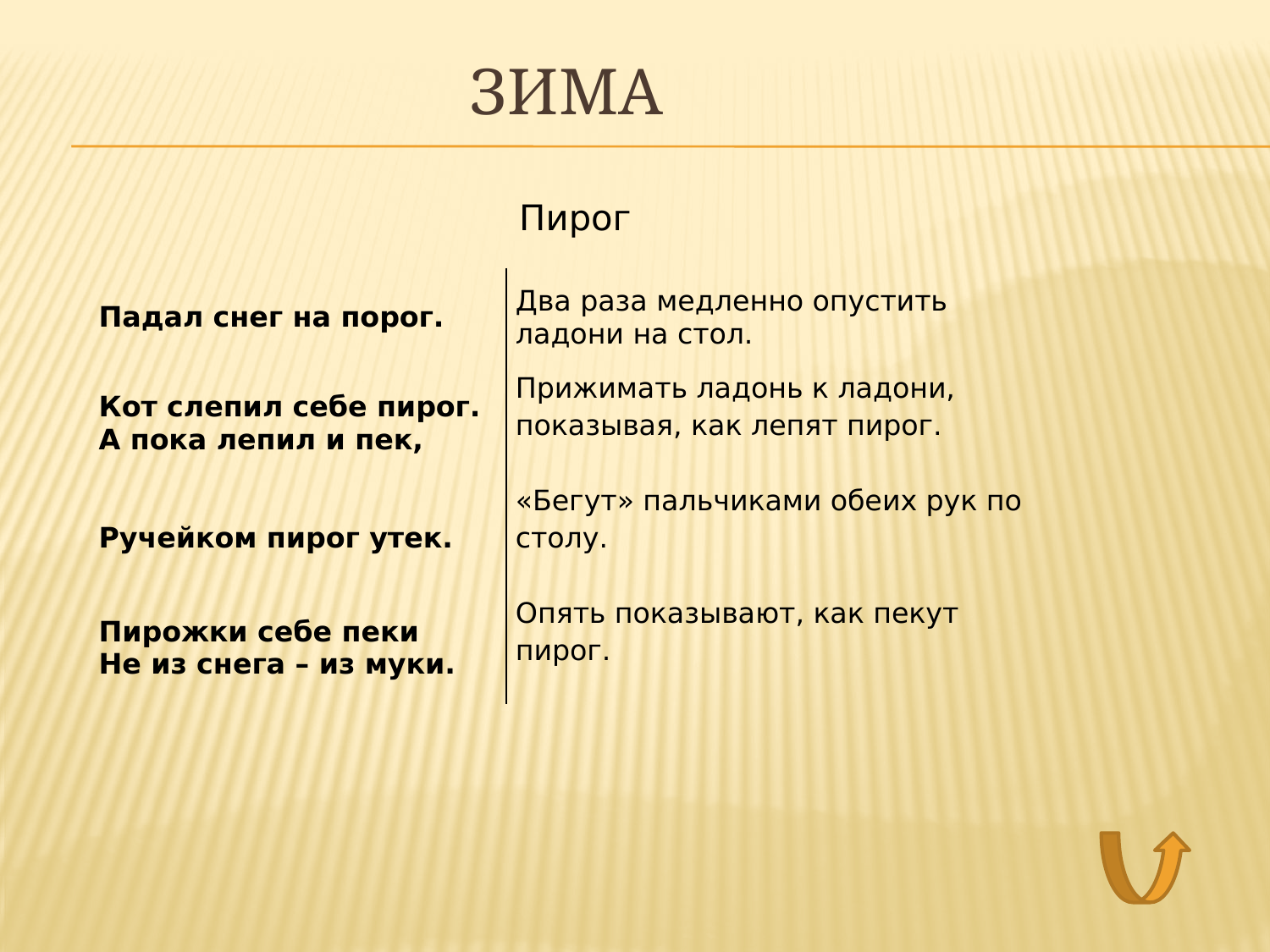

# Зима
| Пирог |  |
| --- | --- |
| Падал снег на порог. | Два раза медленно опустить ладони на стол. |
| Кот слепил себе пирог. А пока лепил и пек, | Прижимать ладонь к ладони, показывая, как лепят пирог. |
| Ручейком пирог утек. | «Бегут» пальчиками обеих рук по столу. |
| Пирожки себе пеки Не из снега – из муки. | Опять показывают, как пекут пирог. |